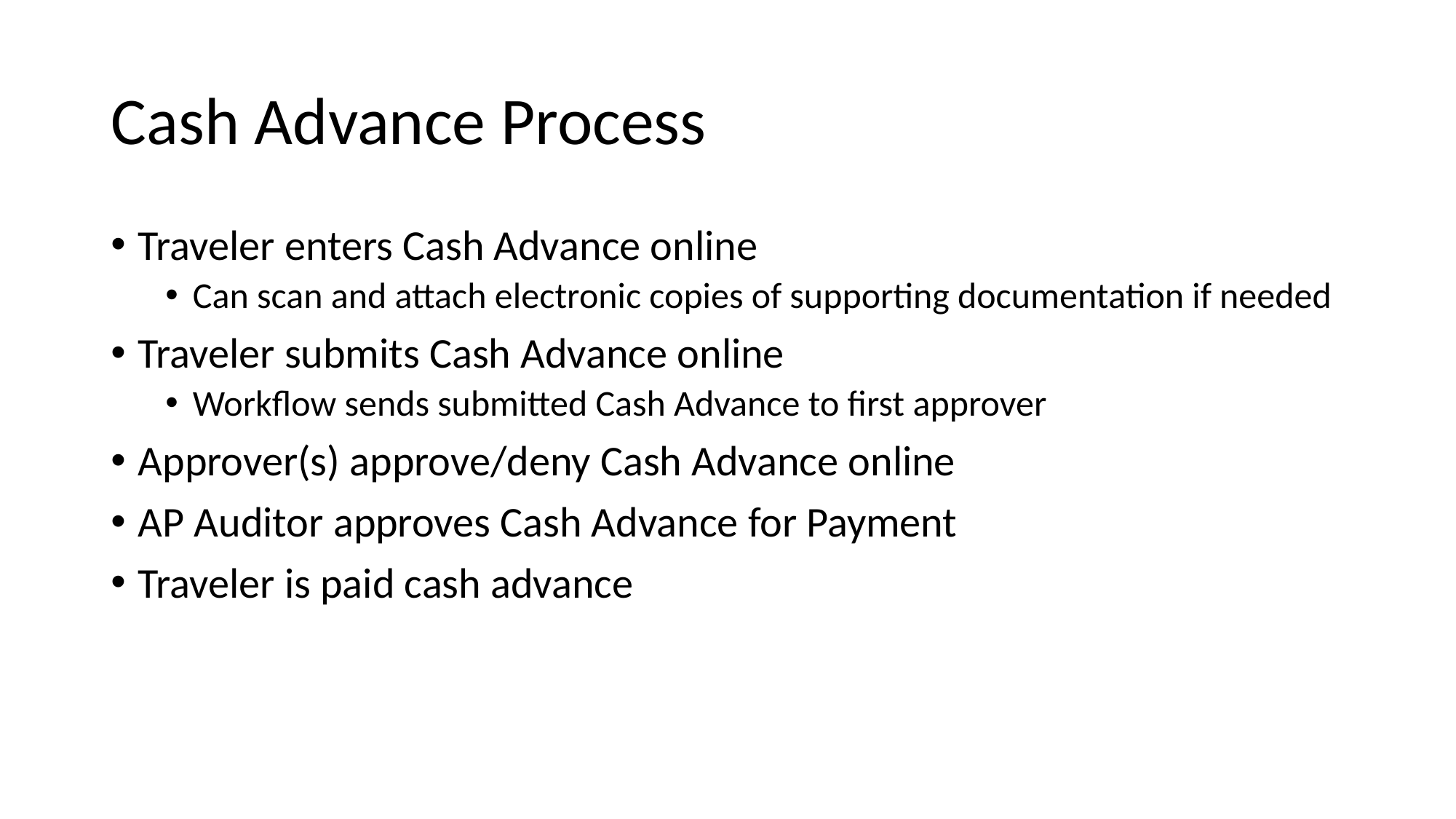

# Cash Advance Process
Traveler enters Cash Advance online
Can scan and attach electronic copies of supporting documentation if needed
Traveler submits Cash Advance online
Workflow sends submitted Cash Advance to first approver
Approver(s) approve/deny Cash Advance online
AP Auditor approves Cash Advance for Payment
Traveler is paid cash advance